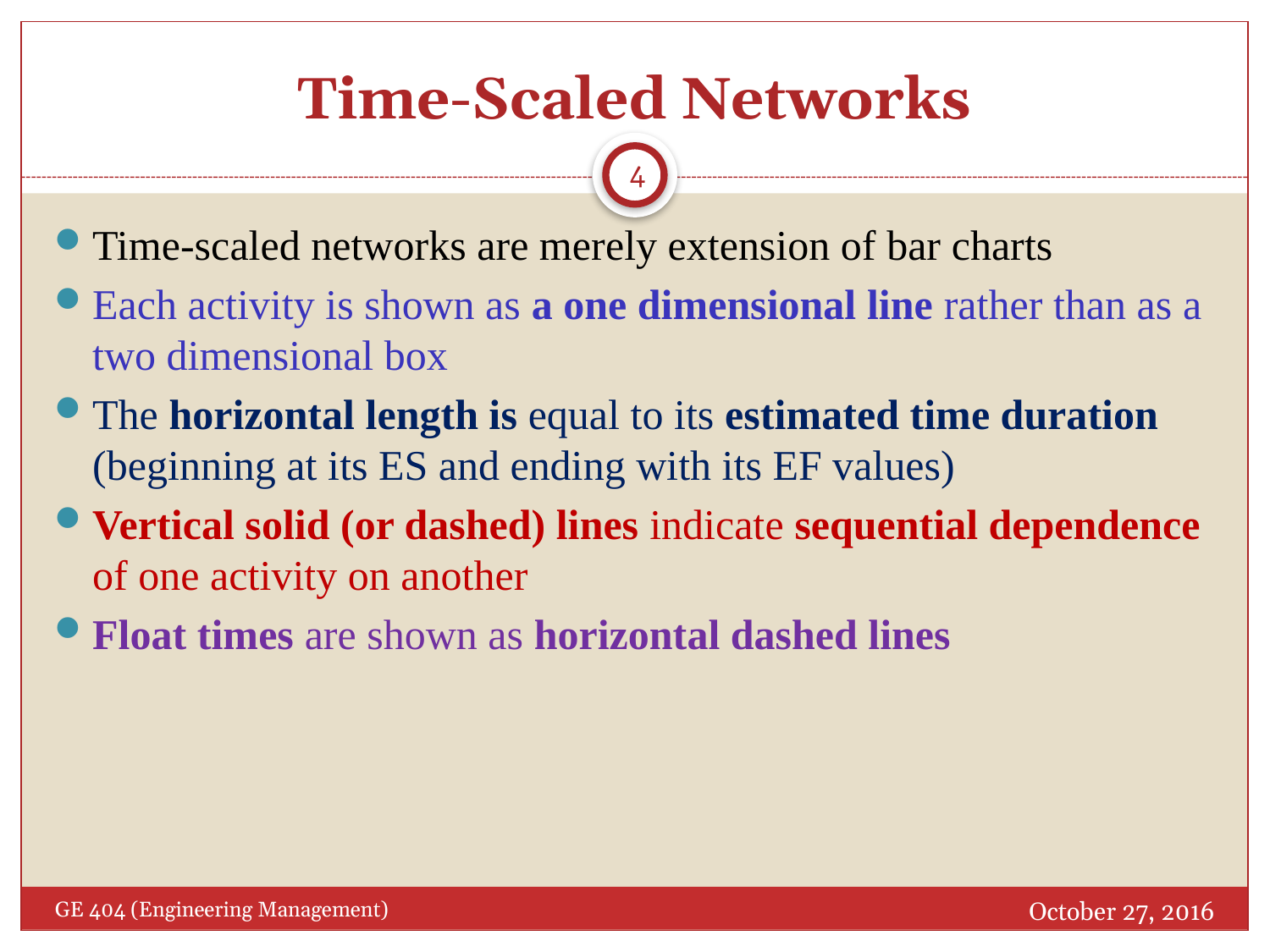

# Time-Scaled Networks
4
Time-scaled networks are merely extension of bar charts
Each activity is shown as a one dimensional line rather than as a two dimensional box
The horizontal length is equal to its estimated time duration (beginning at its ES and ending with its EF values)
Vertical solid (or dashed) lines indicate sequential dependence of one activity on another
Float times are shown as horizontal dashed lines

October 27, 2016
GE 404 (Engineering Management)